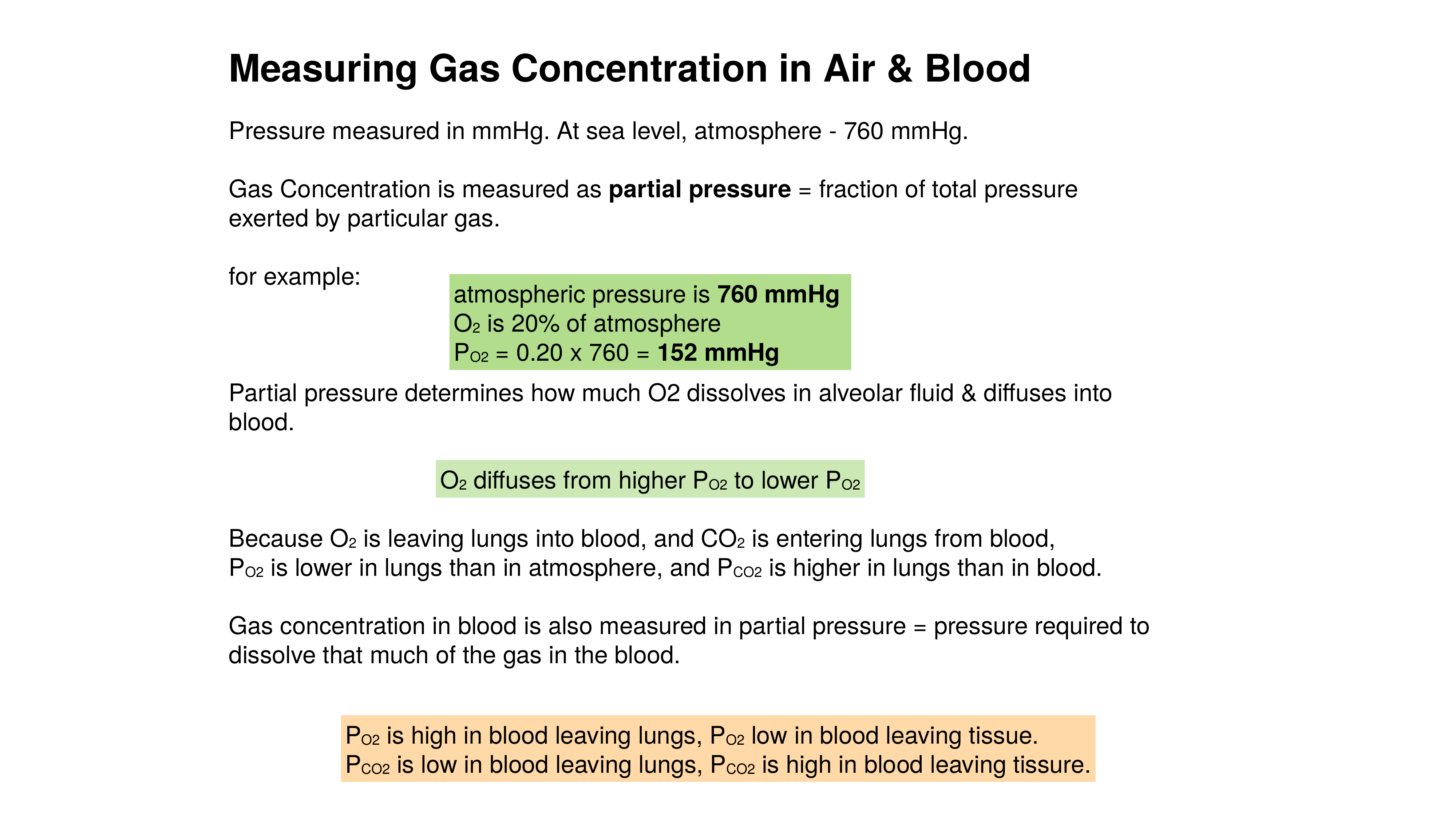

Measuring Gas Concentration in Air & Blood
Pressure measured in mmHg. At sea level, atmosphere - 760 mmHg.

Gas Concentration is measured as partial pressure = fraction of total pressure exerted by particular gas.

for example:

Partial pressure determines how much O2 dissolves in alveolar fluid & diffuses into blood.

Because O2 is leaving lungs into blood, and CO2 is entering lungs from blood,
PO2 is lower in lungs than in atmosphere, and PCO2 is higher in lungs than in blood.

Gas concentration in blood is also measured in partial pressure = pressure required to dissolve that much of the gas in the blood.
atmospheric pressure is 760 mmHg
O2 is 20% of atmosphere
PO2 = 0.20 x 760 = 152 mmHg
O2 diffuses from higher PO2 to lower PO2
PO2 is high in blood leaving lungs, PO2 low in blood leaving tissue.
PCO2 is low in blood leaving lungs, PCO2 is high in blood leaving tissure.